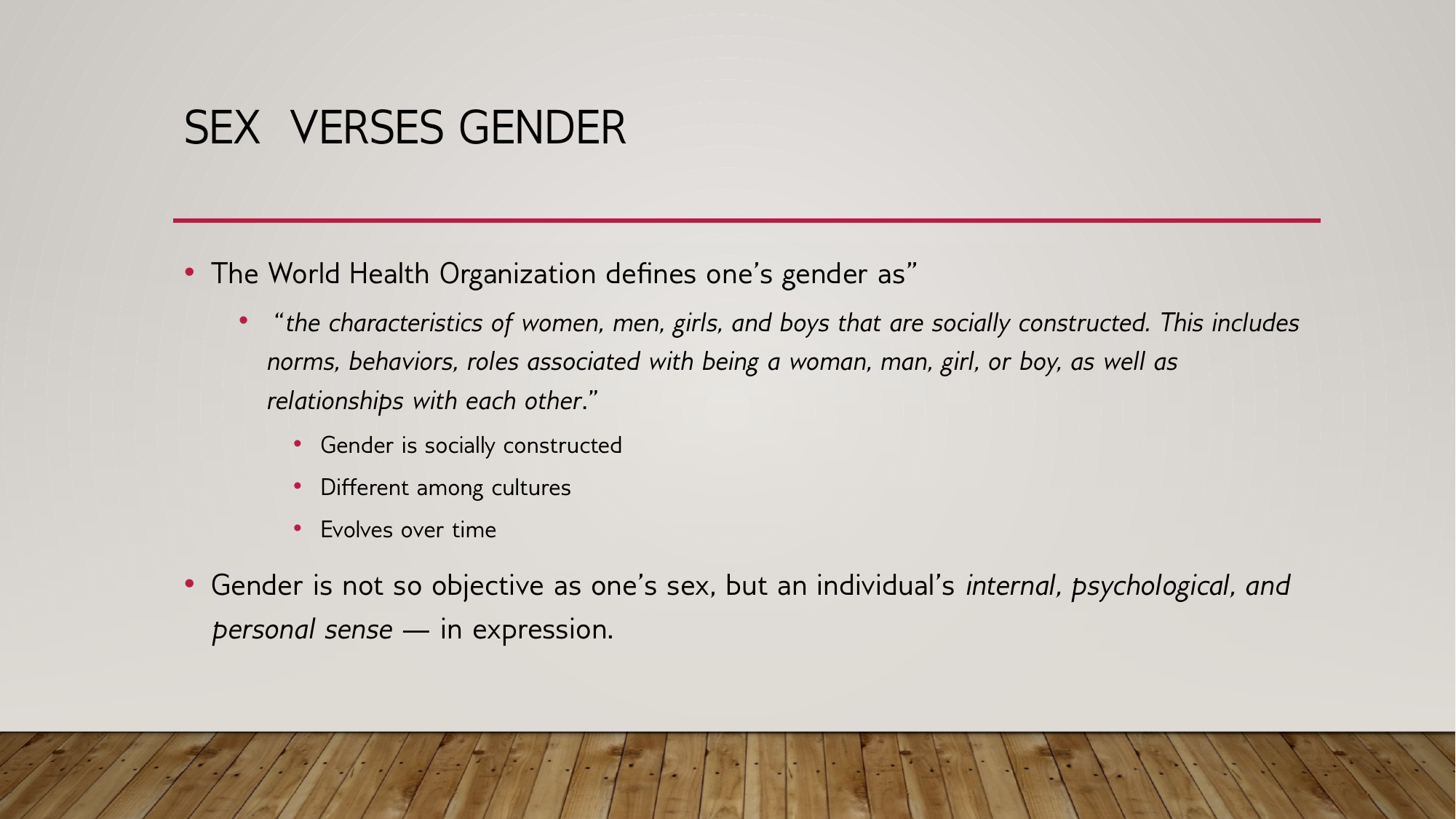

# Sex  Verses Gender
The World Health Organization defines one’s gender as”
 “the characteristics of women, men, girls, and boys that are socially constructed. This includes norms, behaviors, roles associated with being a woman, man, girl, or boy, as well as relationships with each other.”
Gender is socially constructed
Different among cultures
Evolves over time
Gender is not so objective as one’s sex, but an individual’s internal, psychological, and personal sense — in expression.